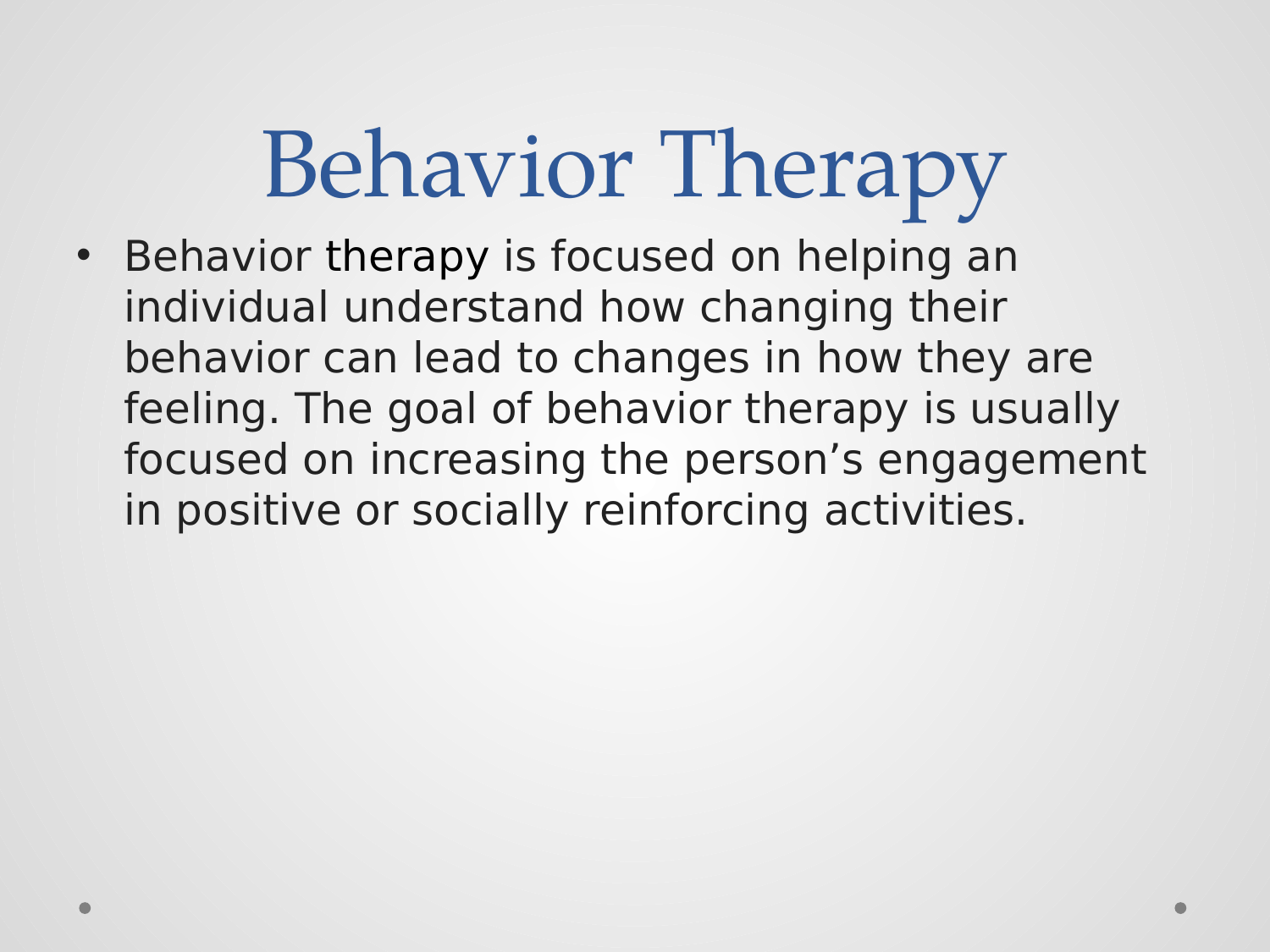

# Behavior Therapy
Behavior therapy is focused on helping an individual understand how changing their behavior can lead to changes in how they are feeling. The goal of behavior therapy is usually focused on increasing the person’s engagement in positive or socially reinforcing activities.